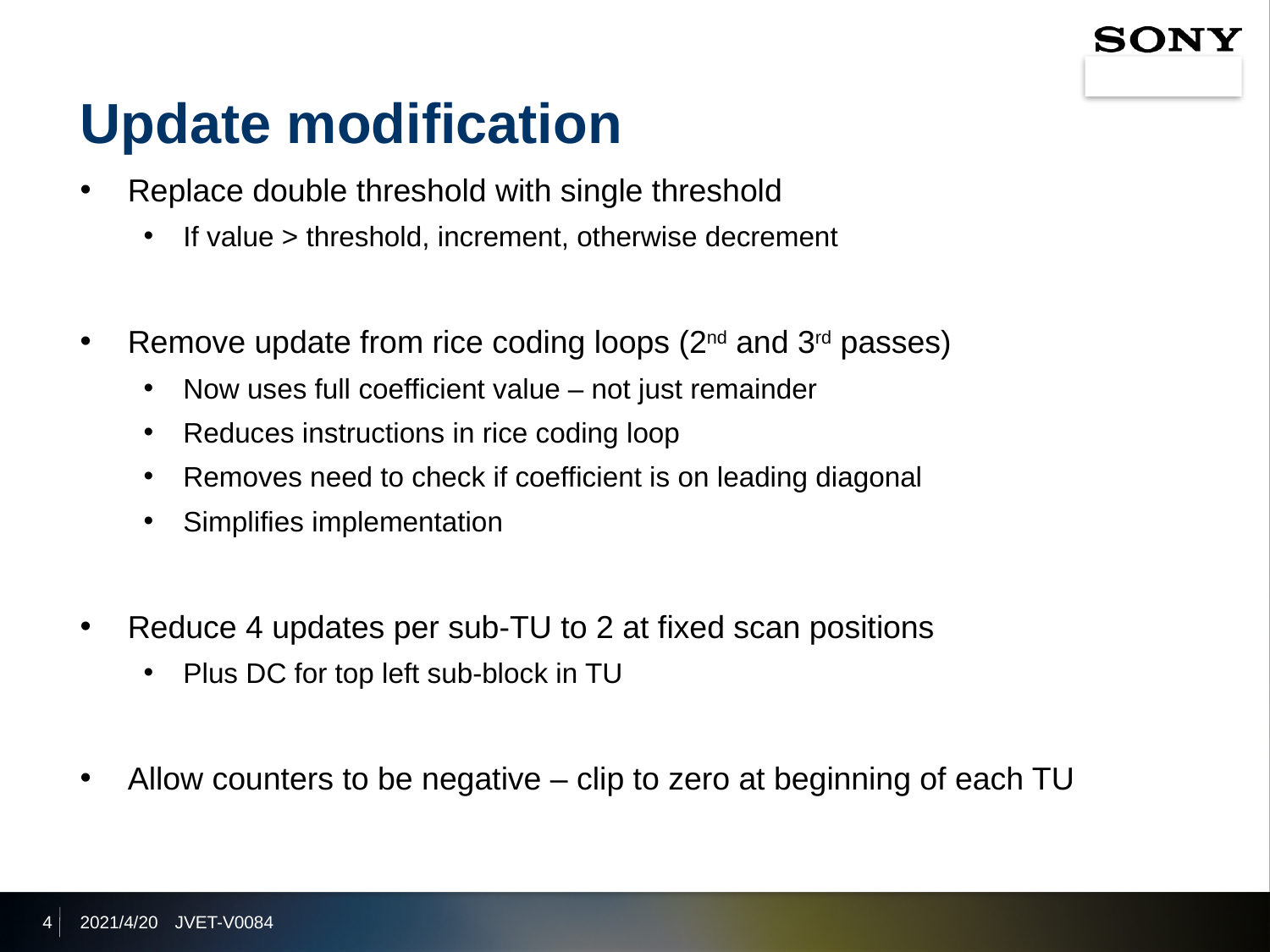

# Update modification
Replace double threshold with single threshold
If value > threshold, increment, otherwise decrement

Remove update from rice coding loops (2nd and 3rd passes)
Now uses full coefficient value – not just remainder
Reduces instructions in rice coding loop
Removes need to check if coefficient is on leading diagonal
Simplifies implementation

Reduce 4 updates per sub-TU to 2 at fixed scan positions
Plus DC for top left sub-block in TU

Allow counters to be negative – clip to zero at beginning of each TU

4
2021/4/20
JVET-V0084